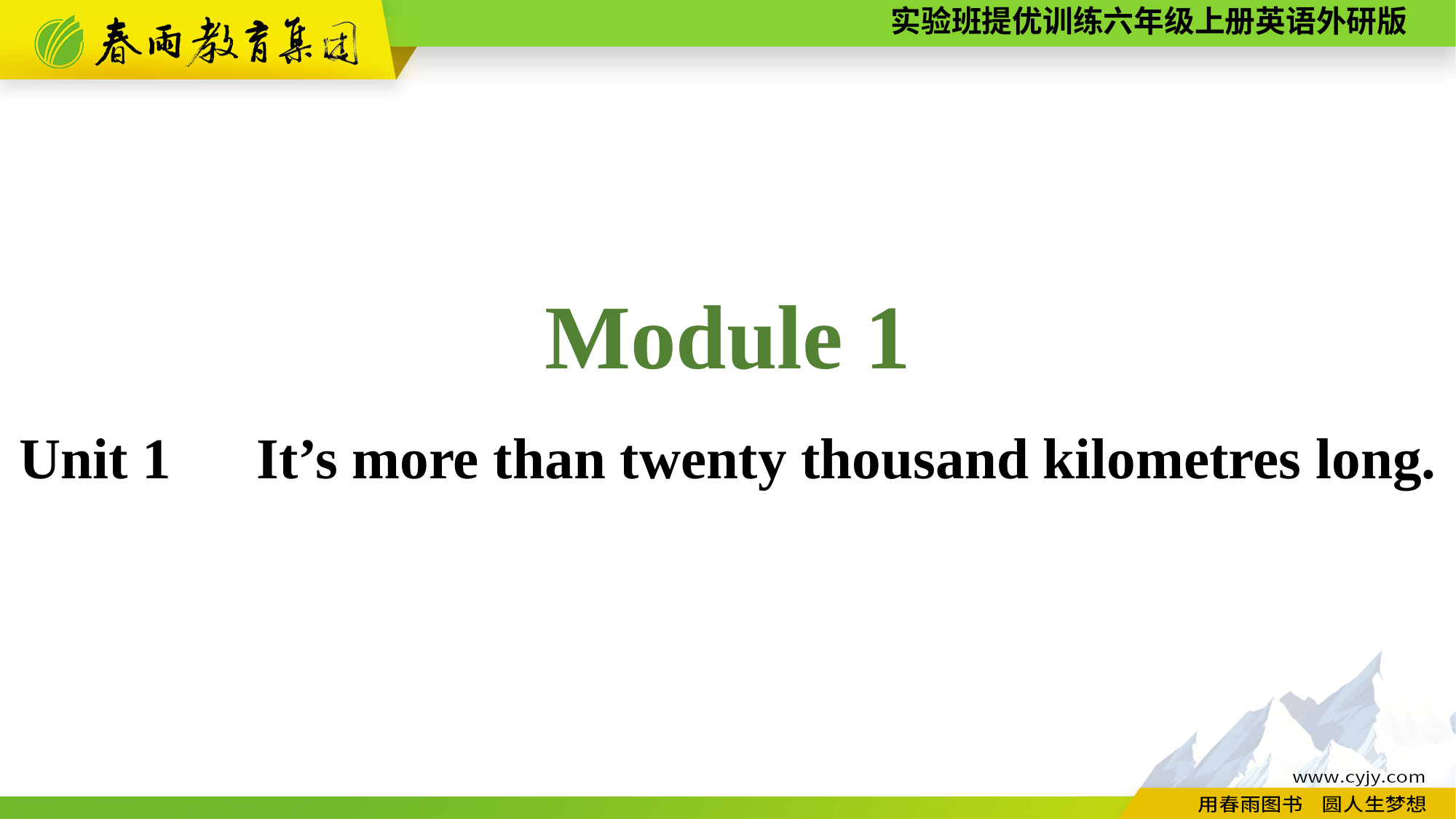

Module 1
Unit 1　It’s more than twenty thousand kilometres long.